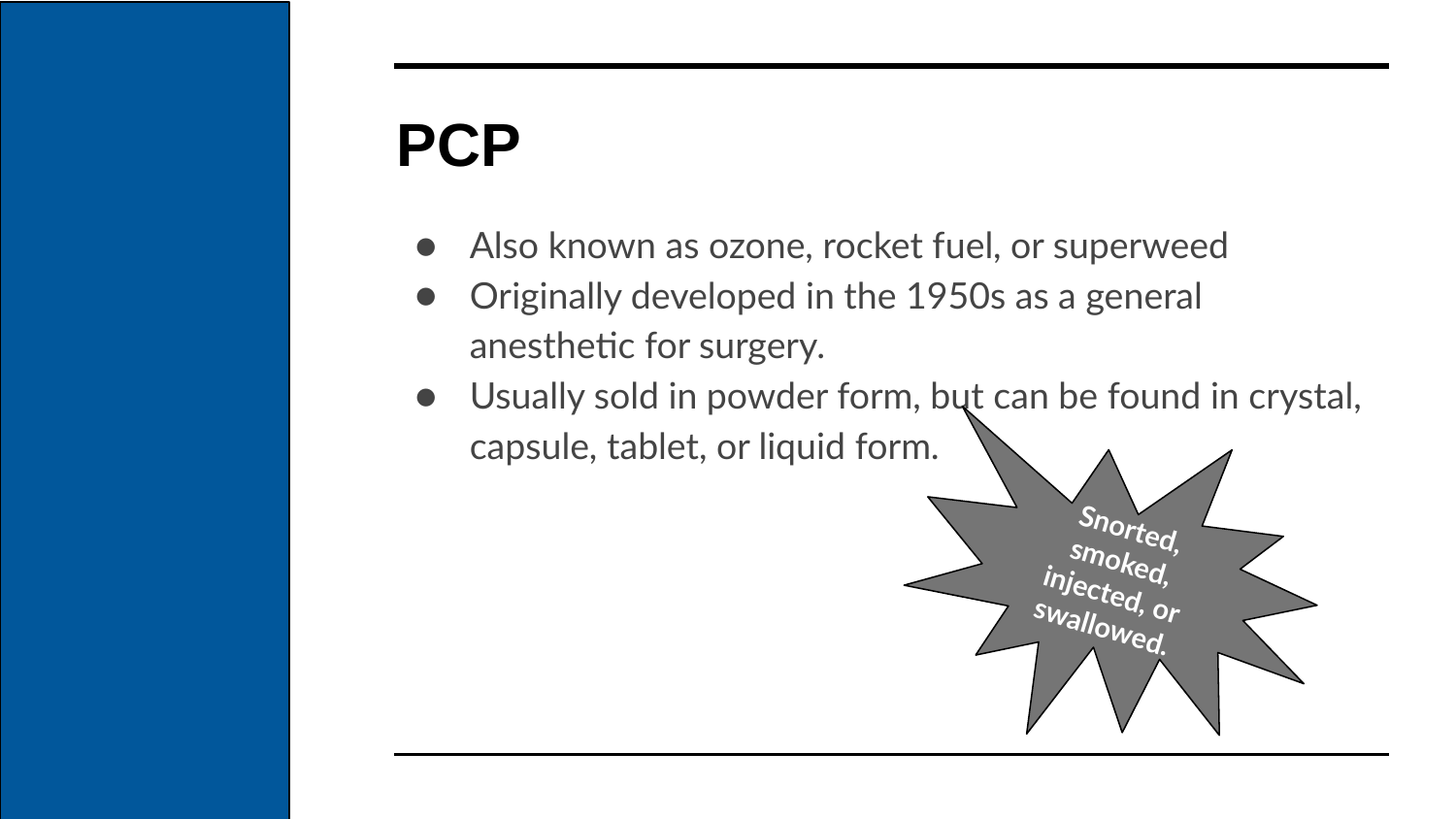

# PCP
Also known as ozone, rocket fuel, or superweed
Originally developed in the 1950s as a general anesthetic for surgery.
Usually sold in powder form, but can be found in crystal, capsule, tablet, or liquid form.

Snorted, smoked, injected, or swallowed.